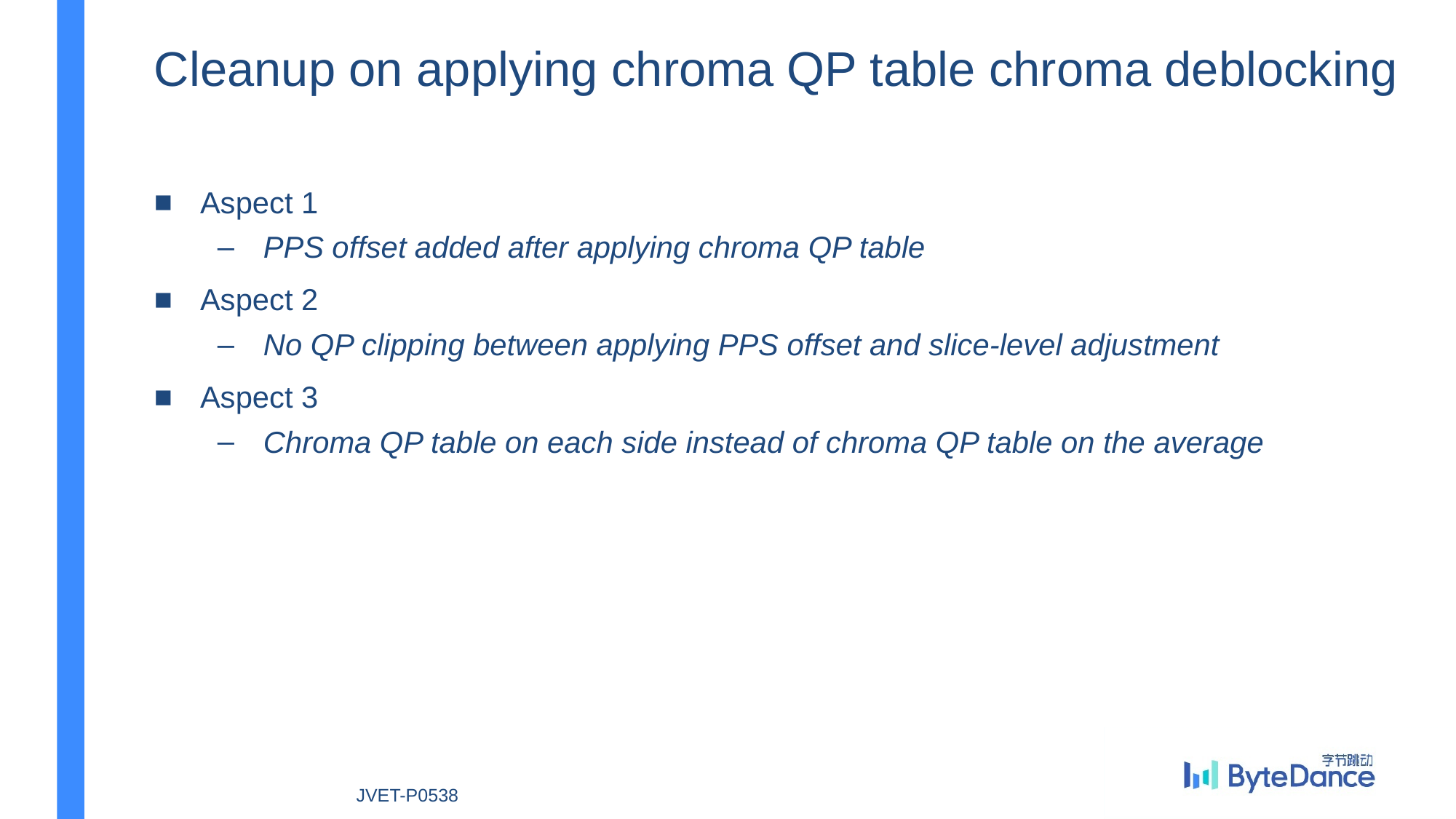

# Cleanup on applying chroma QP table chroma deblocking
Aspect 1
PPS offset added after applying chroma QP table
Aspect 2
No QP clipping between applying PPS offset and slice-level adjustment
Aspect 3
Chroma QP table on each side instead of chroma QP table on the average
JVET-P0538